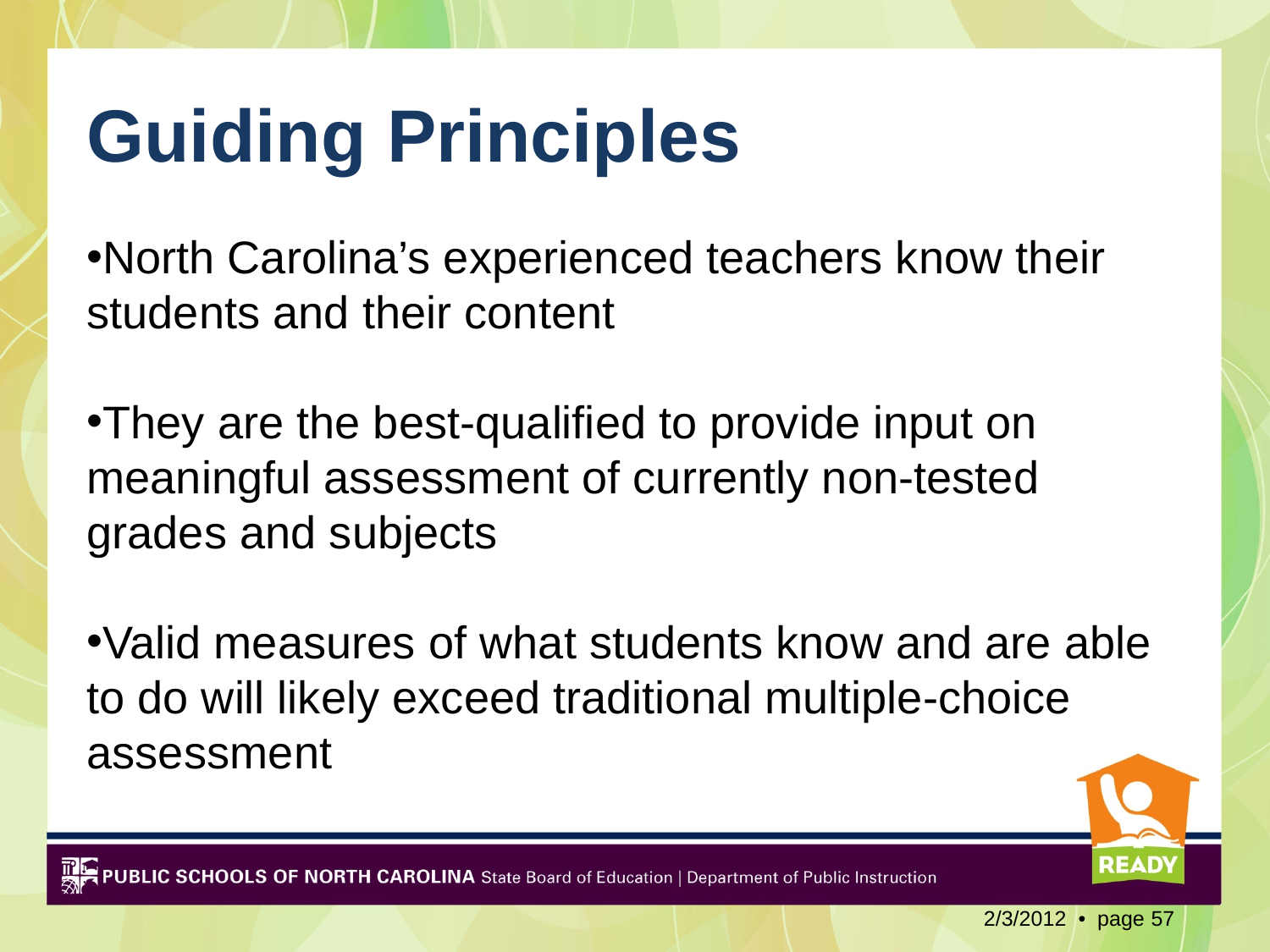

# Guiding Principles
North Carolina’s experienced teachers know their students and their content

They are the best-qualified to provide input on meaningful assessment of currently non-tested grades and subjects

Valid measures of what students know and are able to do will likely exceed traditional multiple-choice assessment

2/3/2012  •  page 57